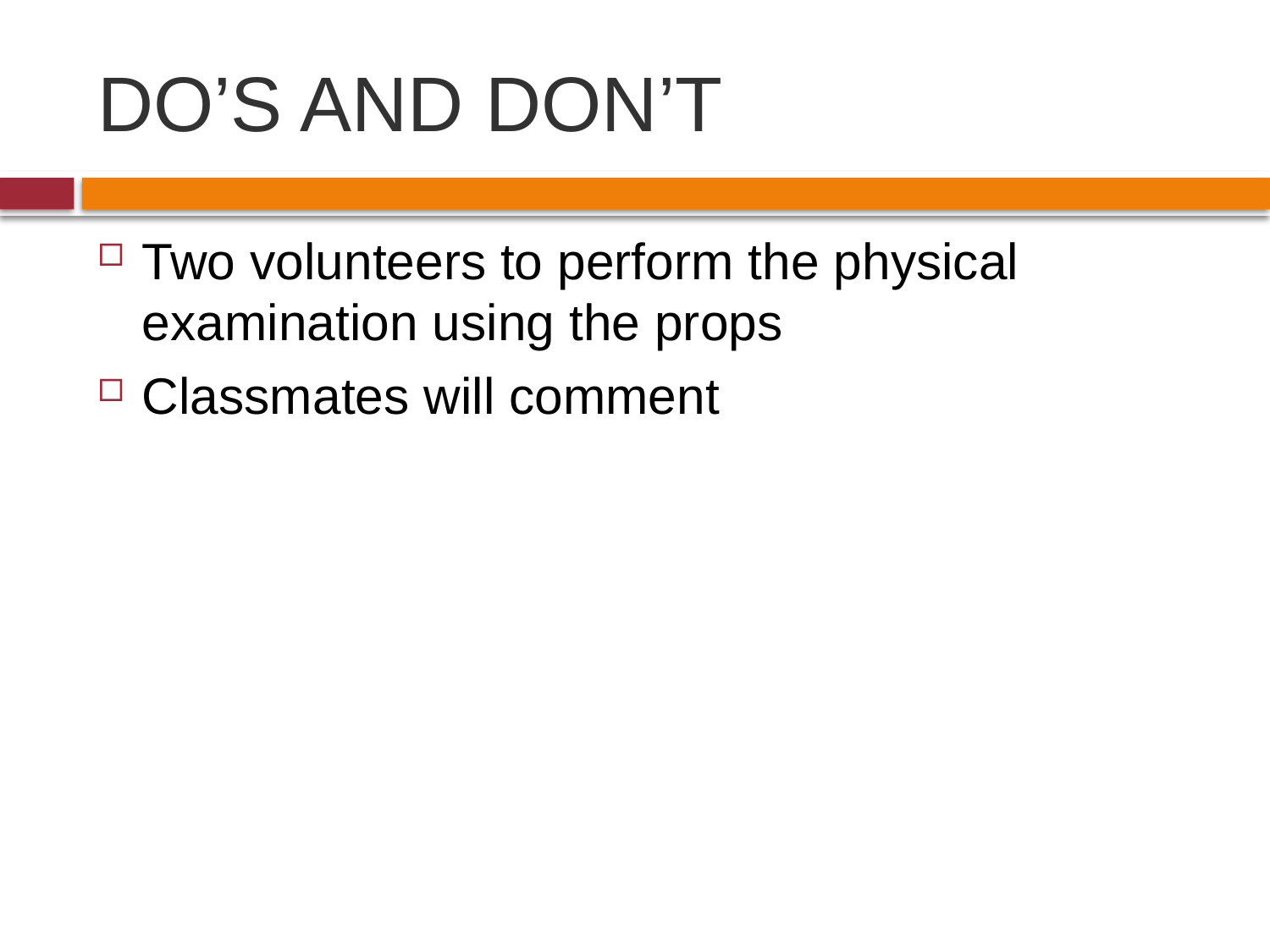

# DO’S AND DON’T
Two volunteers to perform the physical examination using the props
Classmates will comment